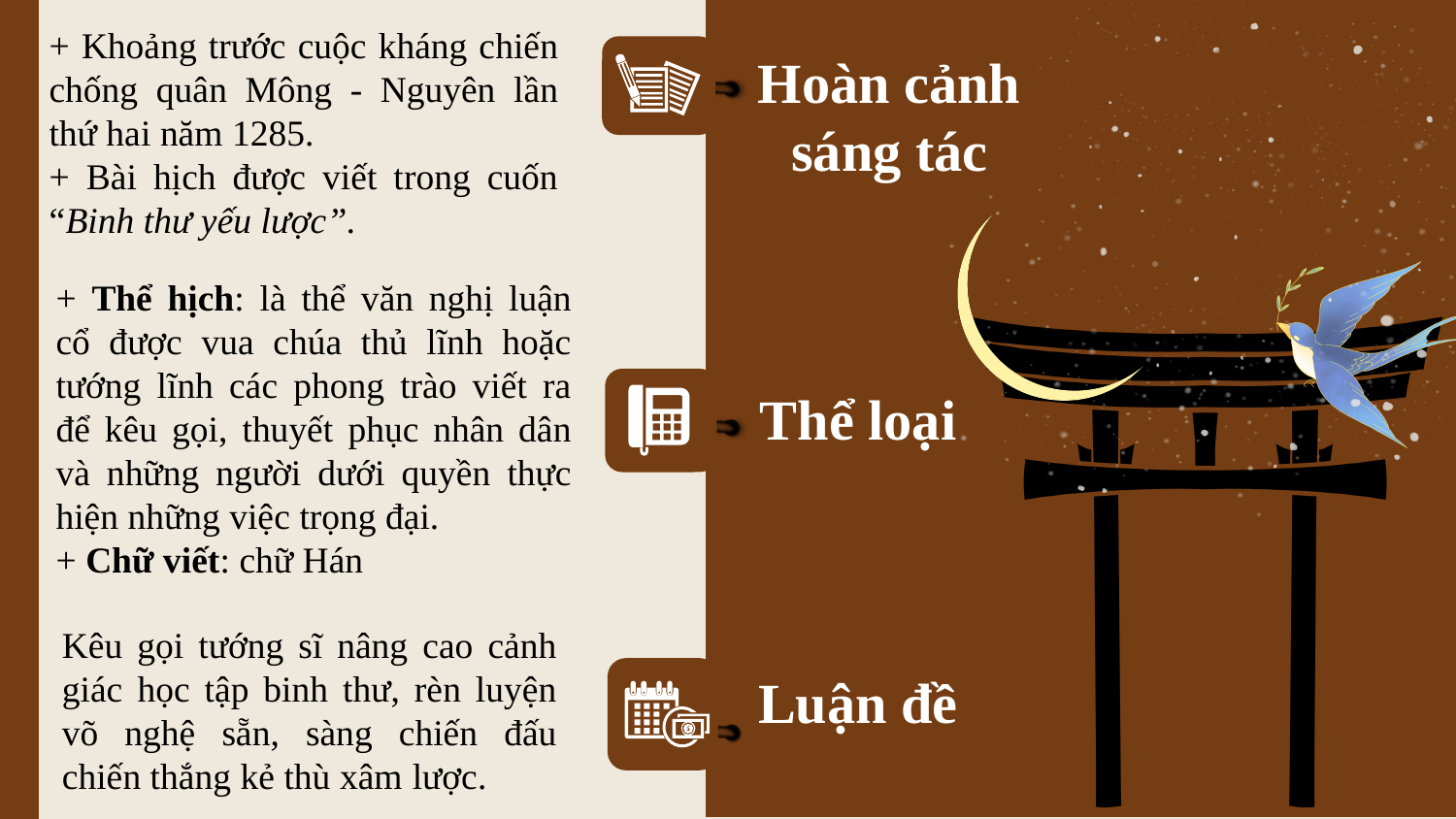

+ Khoảng trước cuộc kháng chiến chống quân Mông - Nguyên lần thứ hai năm 1285.
+ Bài hịch được viết trong cuốn “Binh thư yếu lược”.

Hoàn cảnh sáng tác

+ Thể hịch: là thể văn nghị luận cổ được vua chúa thủ lĩnh hoặc tướng lĩnh các phong trào viết ra để kêu gọi, thuyết phục nhân dân và những người dưới quyền thực hiện những việc trọng đại.
+ Chữ viết: chữ Hán

Thể loại

Kêu gọi tướng sĩ nâng cao cảnh giác học tập binh thư, rèn luyện võ nghệ sẵn, sàng chiến đấu chiến thắng kẻ thù xâm lược.

Luận đề